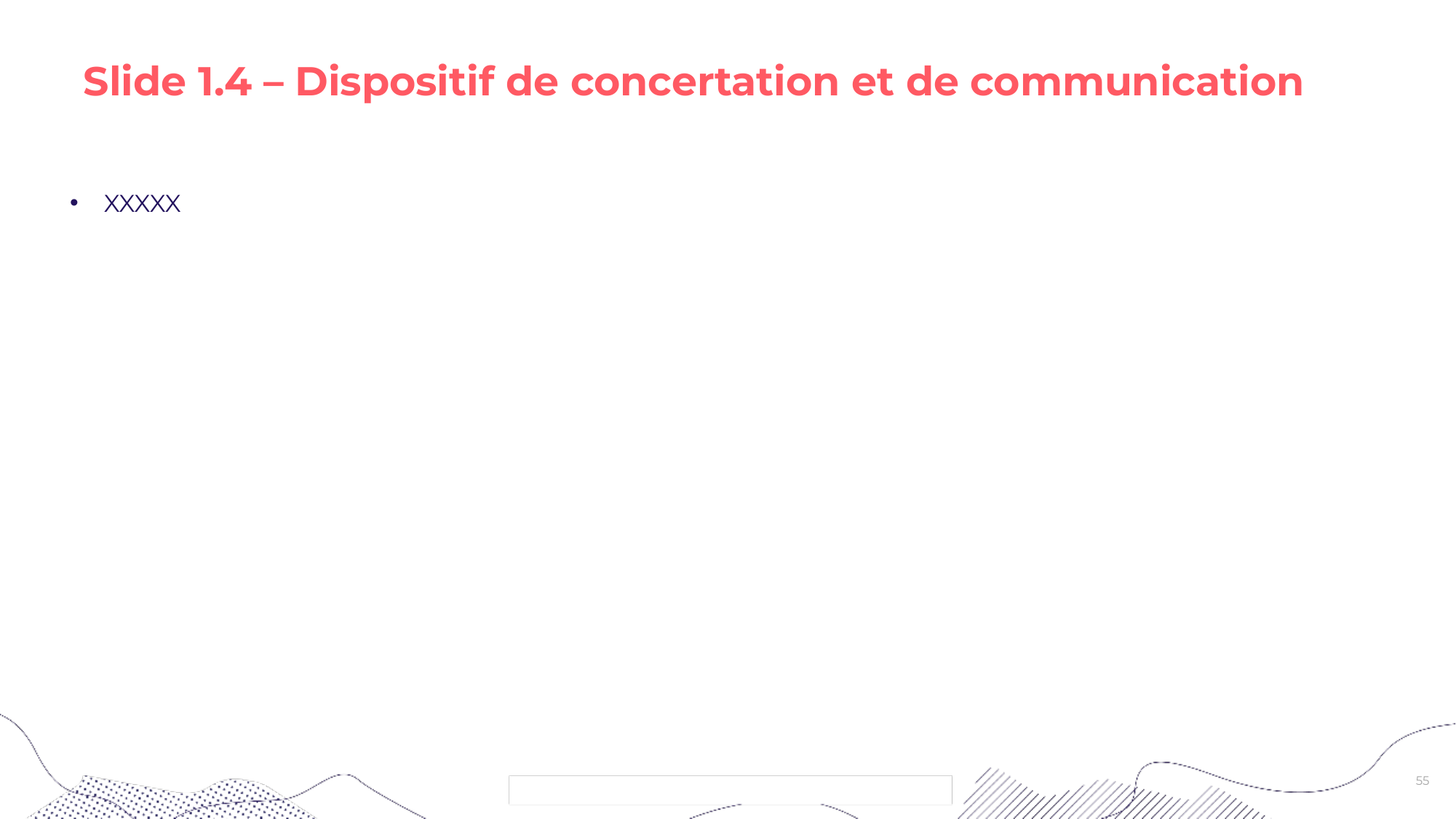

# Slide 1.4 – Dispositif de concertation et de communication
XXXXX
55